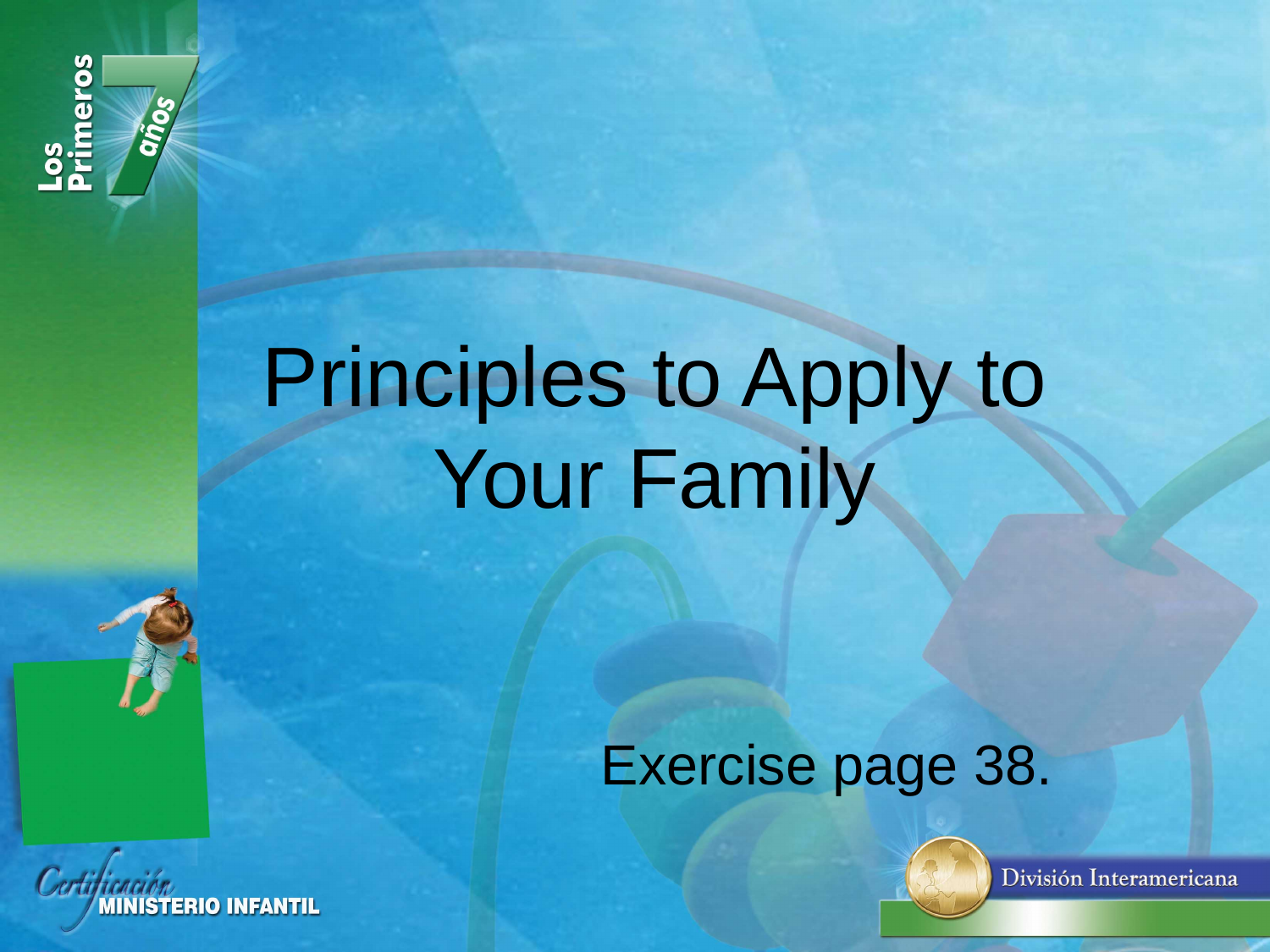

Principles to Apply to Your Family

Exercise page 38.